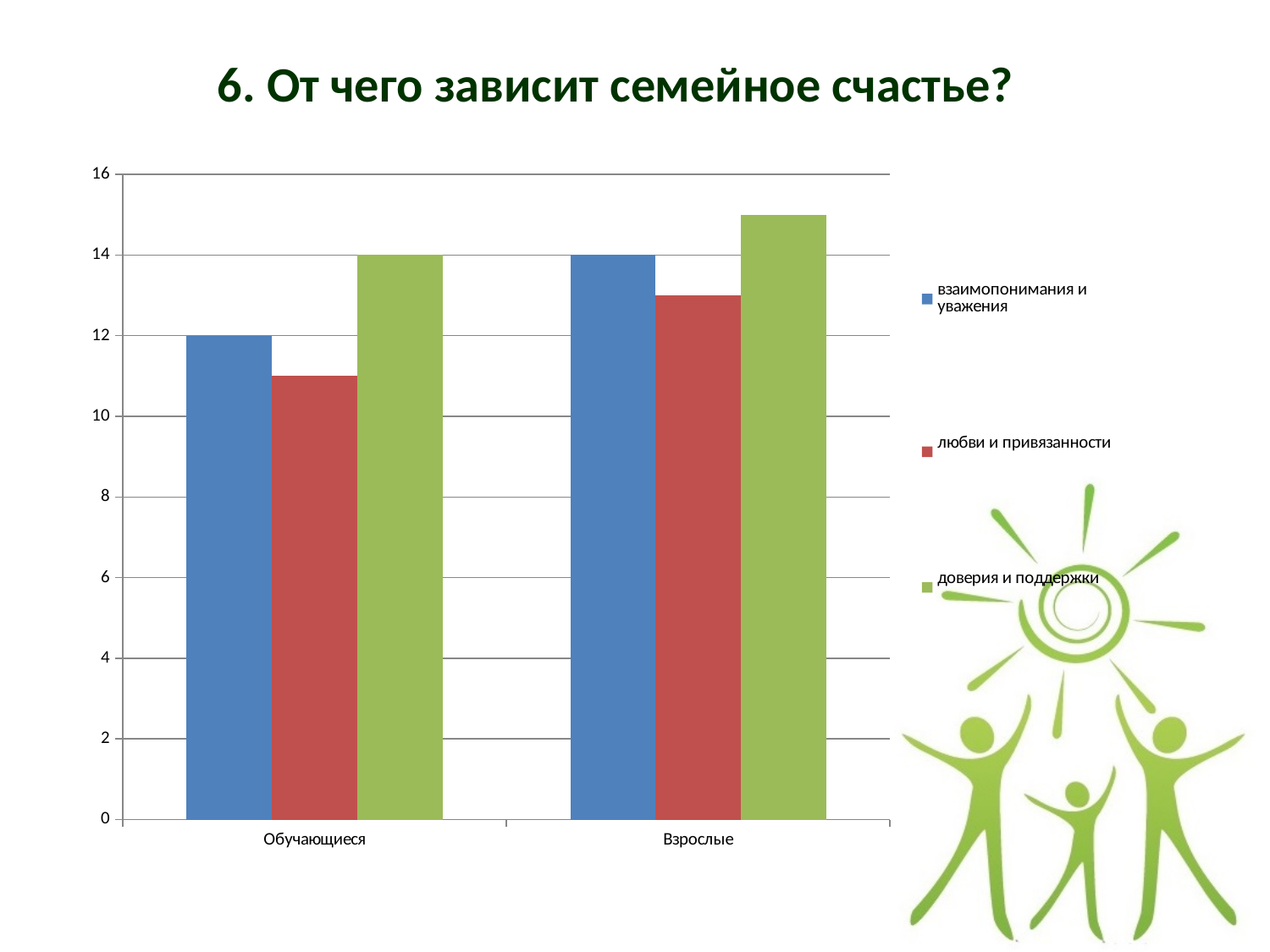

6. От чего зависит семейное счастье?

### Chart

| Category | взаимопонимания и уважения | любви и привязанности | доверия и поддержки |
|---|---|---|---|
| Обучающиеся | 12.0 | 11.0 | 14.0 |
| Взрослые | 14.0 | 13.0 | 15.0 |